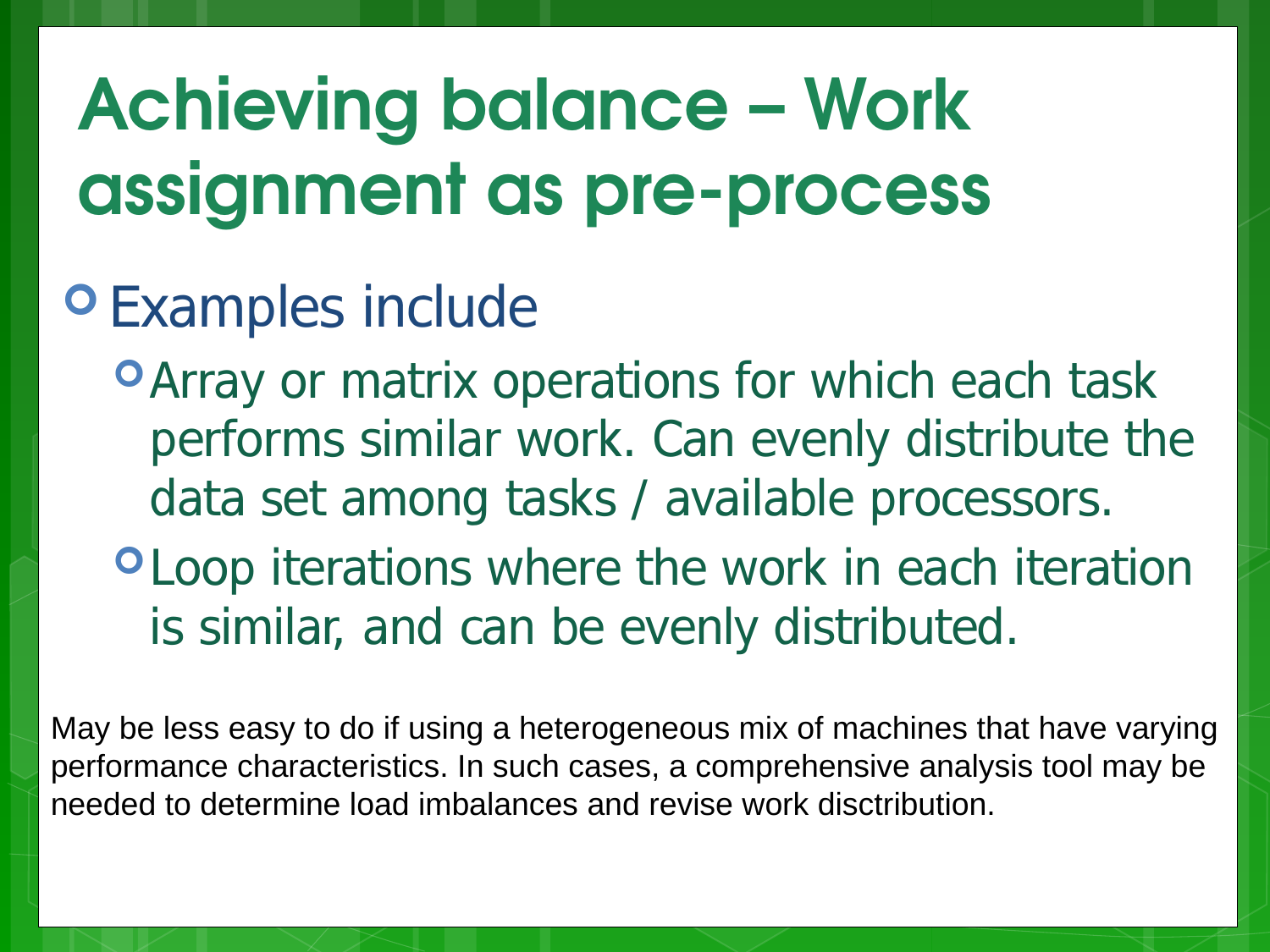

# Achieving balance – Work assignment as pre-process
Examples include
Array or matrix operations for which each task performs similar work. Can evenly distribute the data set among tasks / available processors.
Loop iterations where the work in each iteration is similar, and can be evenly distributed.
May be less easy to do if using a heterogeneous mix of machines that have varying performance characteristics. In such cases, a comprehensive analysis tool may be needed to determine load imbalances and revise work disctribution.